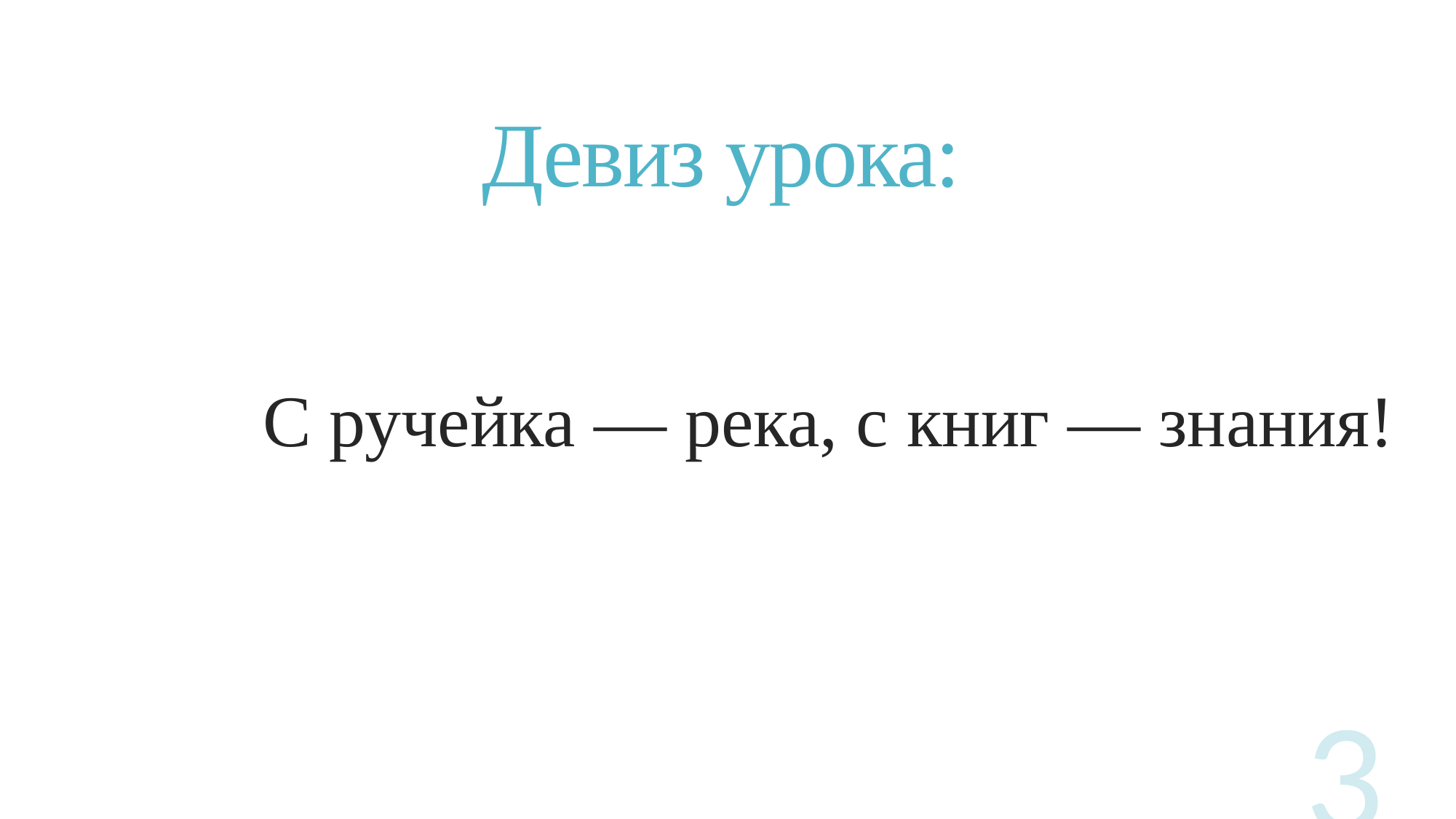

# Девиз урока:
С ручейка — река, с книг — знания!
3